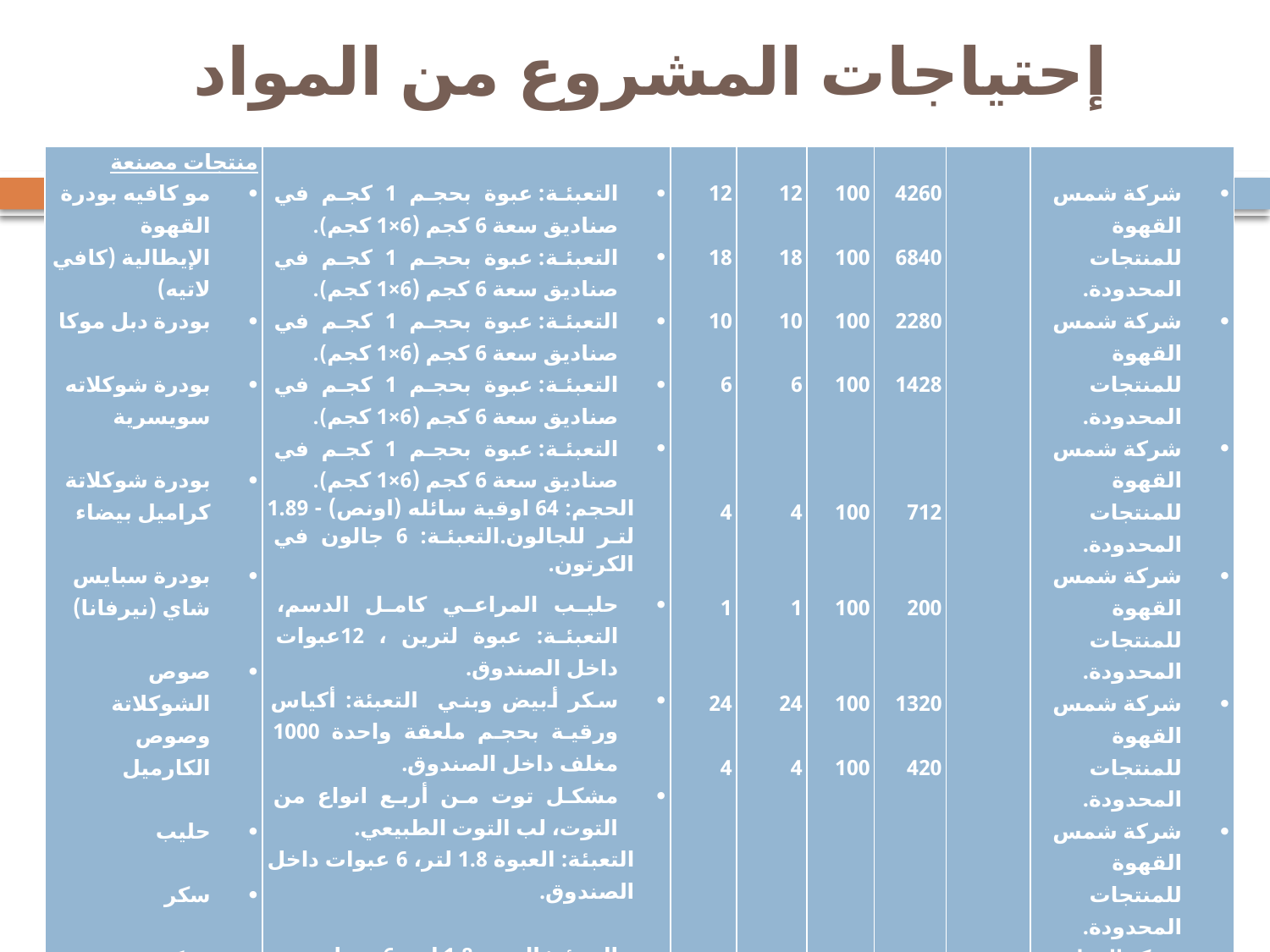

# إحتياجات المشروع من المواد
| منتجات مصنعة مو كافيه بودرة القهوة الإيطالية (كافي لاتيه) بودرة دبل موكا   بودرة شوكلاته سويسرية   بودرة شوكلاتة كراميل بيضاء   بودرة سبايس شاي (نيرفانا)   صوص الشوكلاتة وصوص الكارميل   حليب   سكر   مركز عصير مشكل التوت | التعبئة: عبوة بحجم 1 كجم في صناديق سعة 6 كجم (6×1 كجم). التعبئة: عبوة بحجم 1 كجم في صناديق سعة 6 كجم (6×1 كجم). التعبئة: عبوة بحجم 1 كجم في صناديق سعة 6 كجم (6×1 كجم). التعبئة: عبوة بحجم 1 كجم في صناديق سعة 6 كجم (6×1 كجم). التعبئة: عبوة بحجم 1 كجم في صناديق سعة 6 كجم (6×1 كجم). الحجم: 64 اوقية سائله (اونص) - 1.89 لتر للجالون.التعبئة: 6 جالون في الكرتون. حليب المراعي كامل الدسم، التعبئة: عبوة لترين ، 12عبوات داخل الصندوق. سكر أبيض وبني التعبئة: أكياس ورقية بحجم ملعقة واحدة 1000 مغلف داخل الصندوق. مشكل توت من أربع انواع من التوت، لب التوت الطبيعي. التعبئة: العبوة 1.8 لتر، 6 عبوات داخل الصندوق.   التعبئة: العبوة 1.8 لتر، 6 عبوات داخل الصندوق. التعبئة: العبوة 1.8 لتر 6 عبوات داخل الصندوق التعبئة: العبوة 1.8 لتر 6 عبوات داخل الصندوق | 12   18   10   6       4     1     24   4 | 12   18   10   6       4     1     24   4 | 100   100   100   100       100     100     100   100 | 4260   6840   2280   1428       712     200     1320   420 |  | شركة شمس القهوة للمنتجات المحدودة. شركة شمس القهوة للمنتجات المحدودة. شركة شمس القهوة للمنتجات المحدودة. شركة شمس القهوة للمنتجات المحدودة. شركة شمس القهوة للمنتجات المحدودة. شركة شمس القهوة للمنتجات المحدودة. شركة المراعي شركة شمس القهوة للمنتجات المحدودة.   شركة شمس القهوة للمنتجات المحدودة. |
| --- | --- | --- | --- | --- | --- | --- | --- |